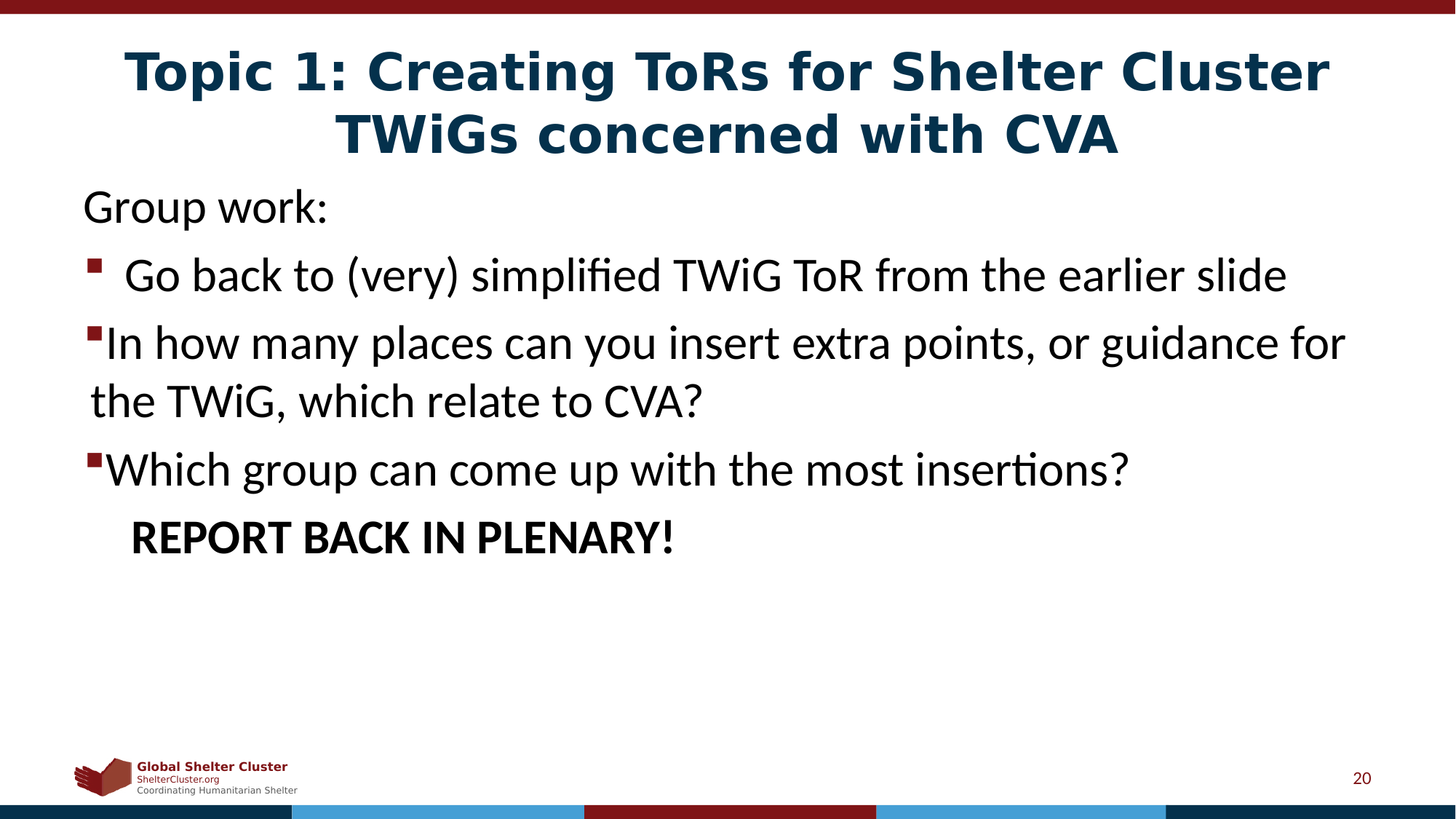

# Topic 1: Creating ToRs for Shelter Cluster TWiGs concerned with CVA
Group work:
Go back to (very) simplified TWiG ToR from the earlier slide
In how many places can you insert extra points, or guidance for the TWiG, which relate to CVA?
Which group can come up with the most insertions?
REPORT BACK IN PLENARY!

20